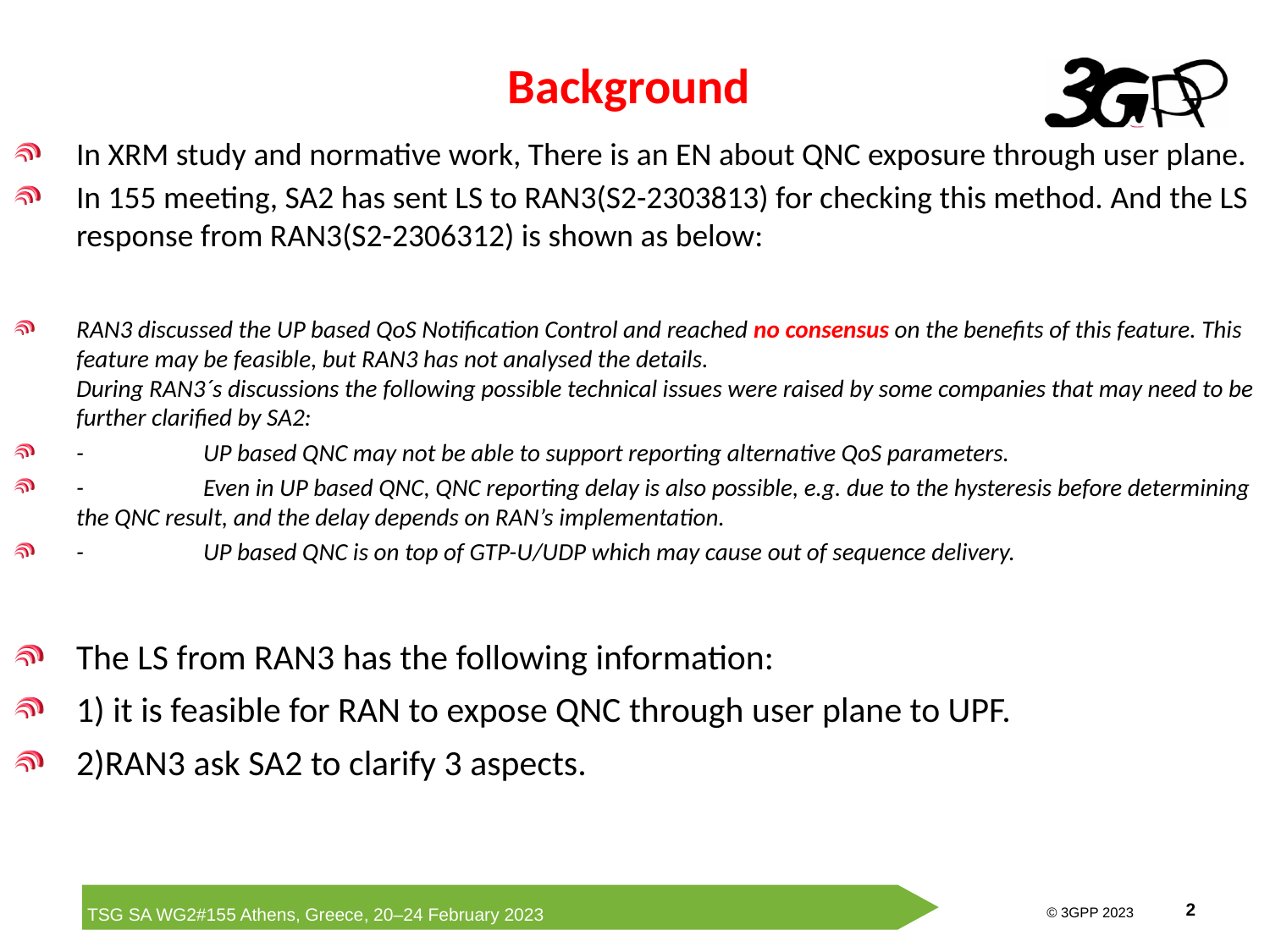

# Background
In XRM study and normative work, There is an EN about QNC exposure through user plane.
In 155 meeting, SA2 has sent LS to RAN3(S2-2303813) for checking this method. And the LS response from RAN3(S2-2306312) is shown as below:

RAN3 discussed the UP based QoS Notification Control and reached no consensus on the benefits of this feature. This feature may be feasible, but RAN3 has not analysed the details.
During RAN3´s discussions the following possible technical issues were raised by some companies that may need to be further clarified by SA2:
-	UP based QNC may not be able to support reporting alternative QoS parameters.
-	Even in UP based QNC, QNC reporting delay is also possible, e.g. due to the hysteresis before determining the QNC result, and the delay depends on RAN’s implementation.
-	UP based QNC is on top of GTP-U/UDP which may cause out of sequence delivery.

The LS from RAN3 has the following information:
1) it is feasible for RAN to expose QNC through user plane to UPF.
2)RAN3 ask SA2 to clarify 3 aspects.